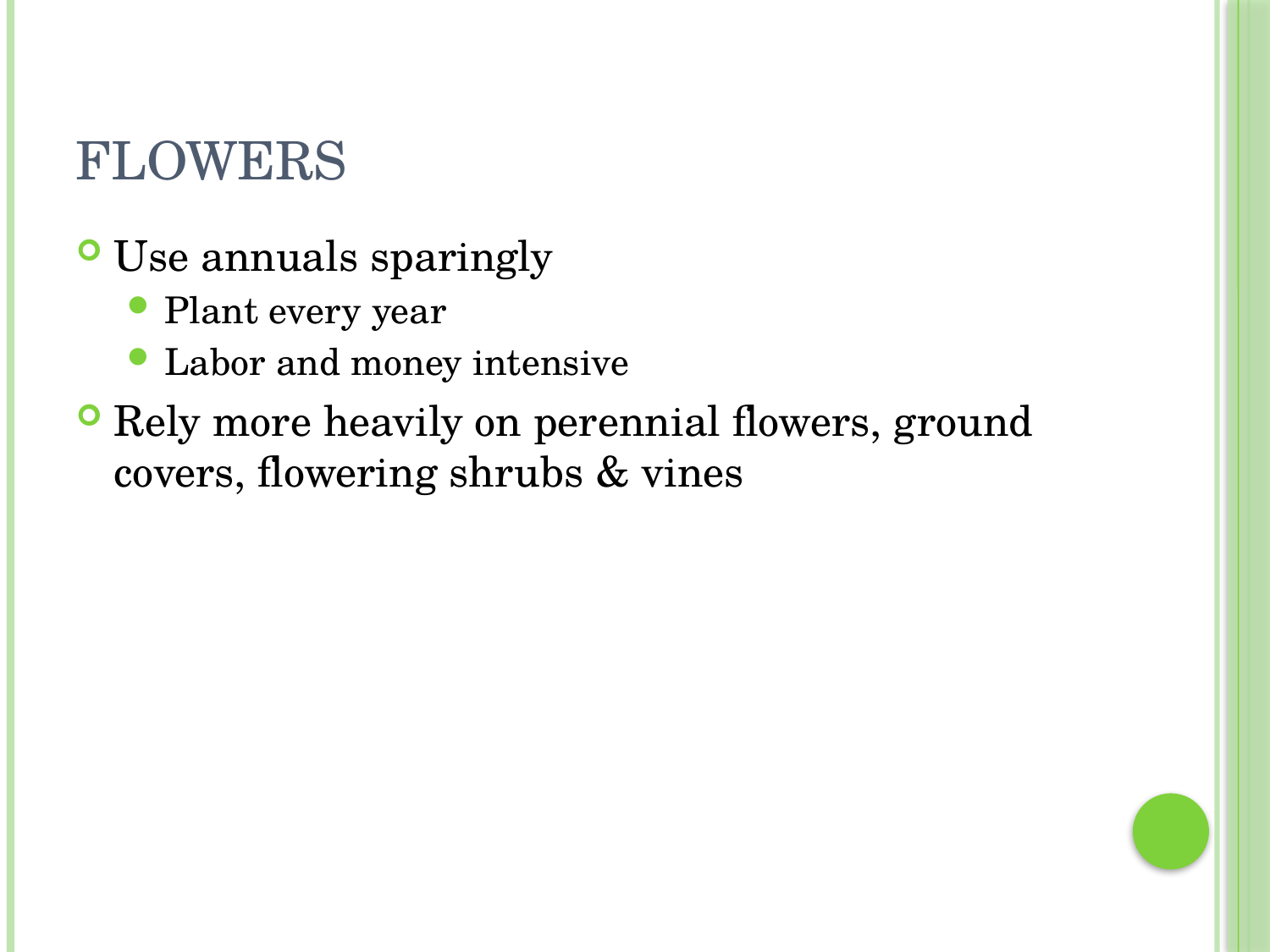

# Flowers
Use annuals sparingly
Plant every year
Labor and money intensive
Rely more heavily on perennial flowers, ground covers, flowering shrubs & vines